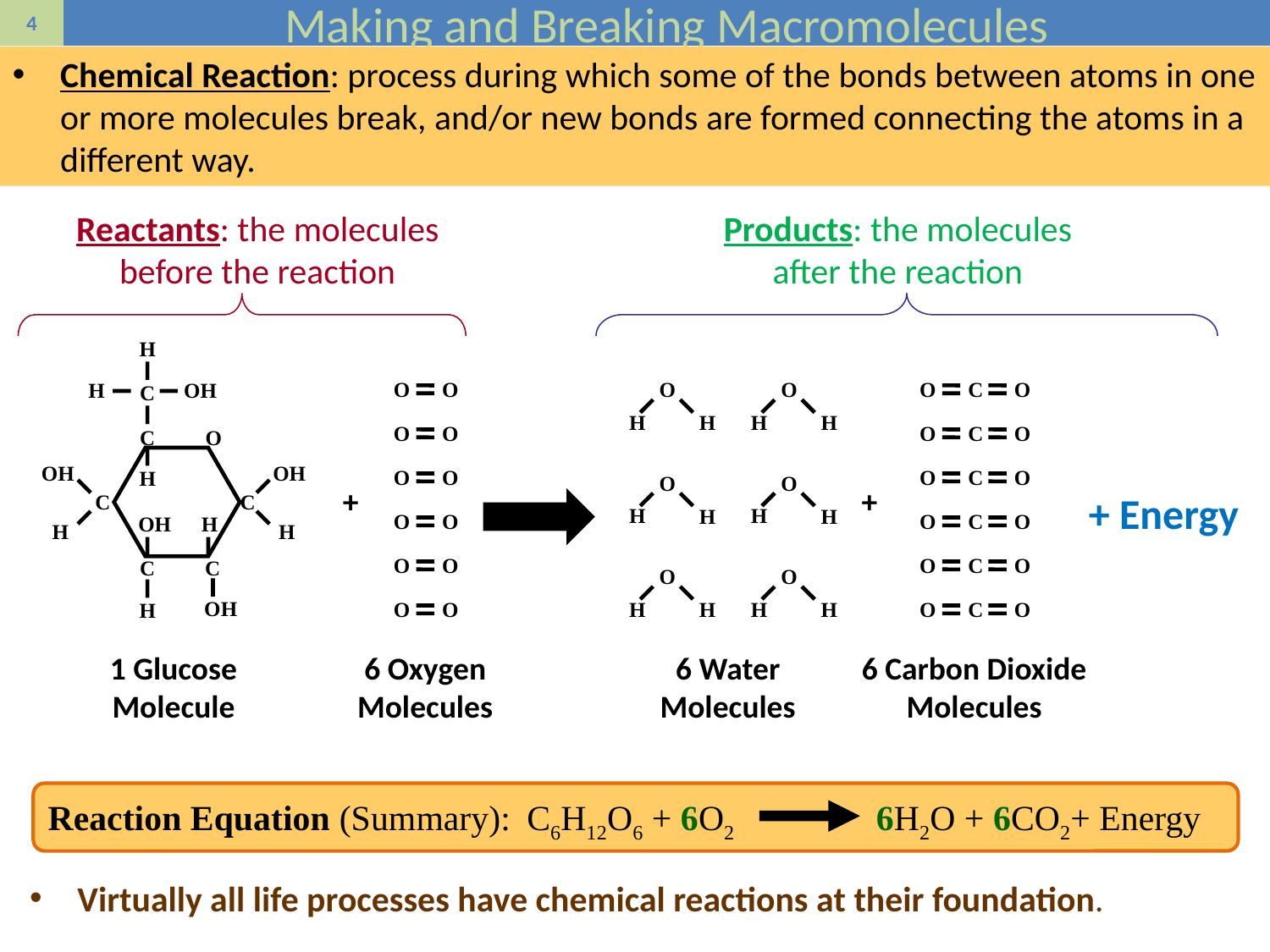

# Making and Breaking Macromolecules

Chemical Reaction: process during which some of the bonds between atoms in one or more molecules break, and/or new bonds are formed connecting the atoms in a different way.

Reactants: the molecules before the reaction
Products: the molecules after the reaction
H
H
OH

C

C
O

OH

H

OH

H

H
C
C
OH
H

C
C

OH
H
1 Glucose Molecule
O
O

O
O

O
O

O
O

O
O

O
O

6 Oxygen Molecules
O
H
H

O
H
H

O
H
H

O
H
H

O
H
H

O
H
H

6 Water Molecules
O
C
O

O
C
O

O
C
O

O
C
O

O
C
O

O
C
O

6 Carbon Dioxide Molecules
+
+
+ Energy

Reaction Equation (Summary):
C6H12O6 + 6O2
6H2O + 6CO2+ Energy

Virtually all life processes have chemical reactions at their foundation.